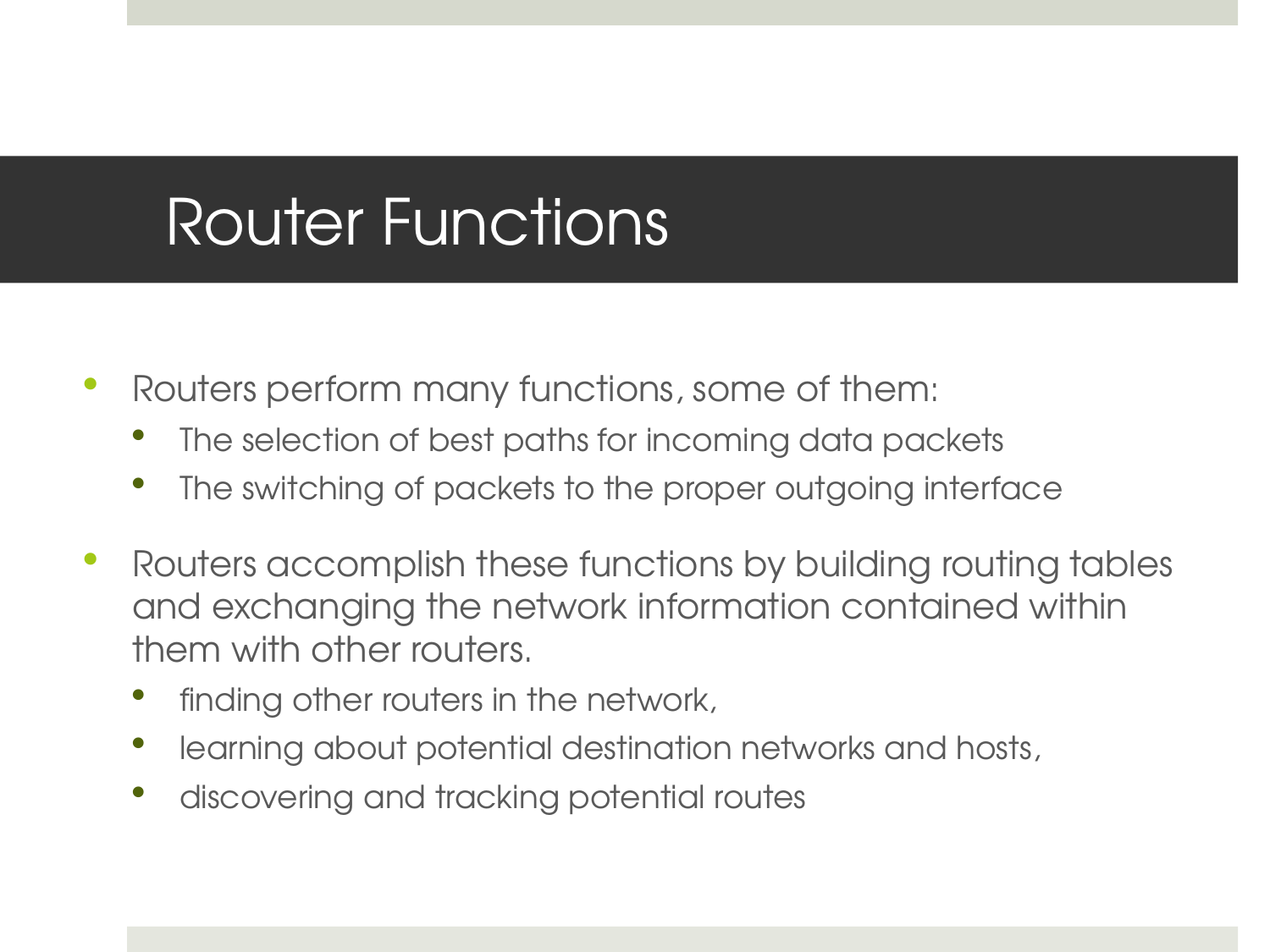

# Router Functions
Routers perform many functions, some of them:
The selection of best paths for incoming data packets
The switching of packets to the proper outgoing interface
Routers accomplish these functions by building routing tables and exchanging the network information contained within them with other routers.
finding other routers in the network,
learning about potential destination networks and hosts,
discovering and tracking potential routes